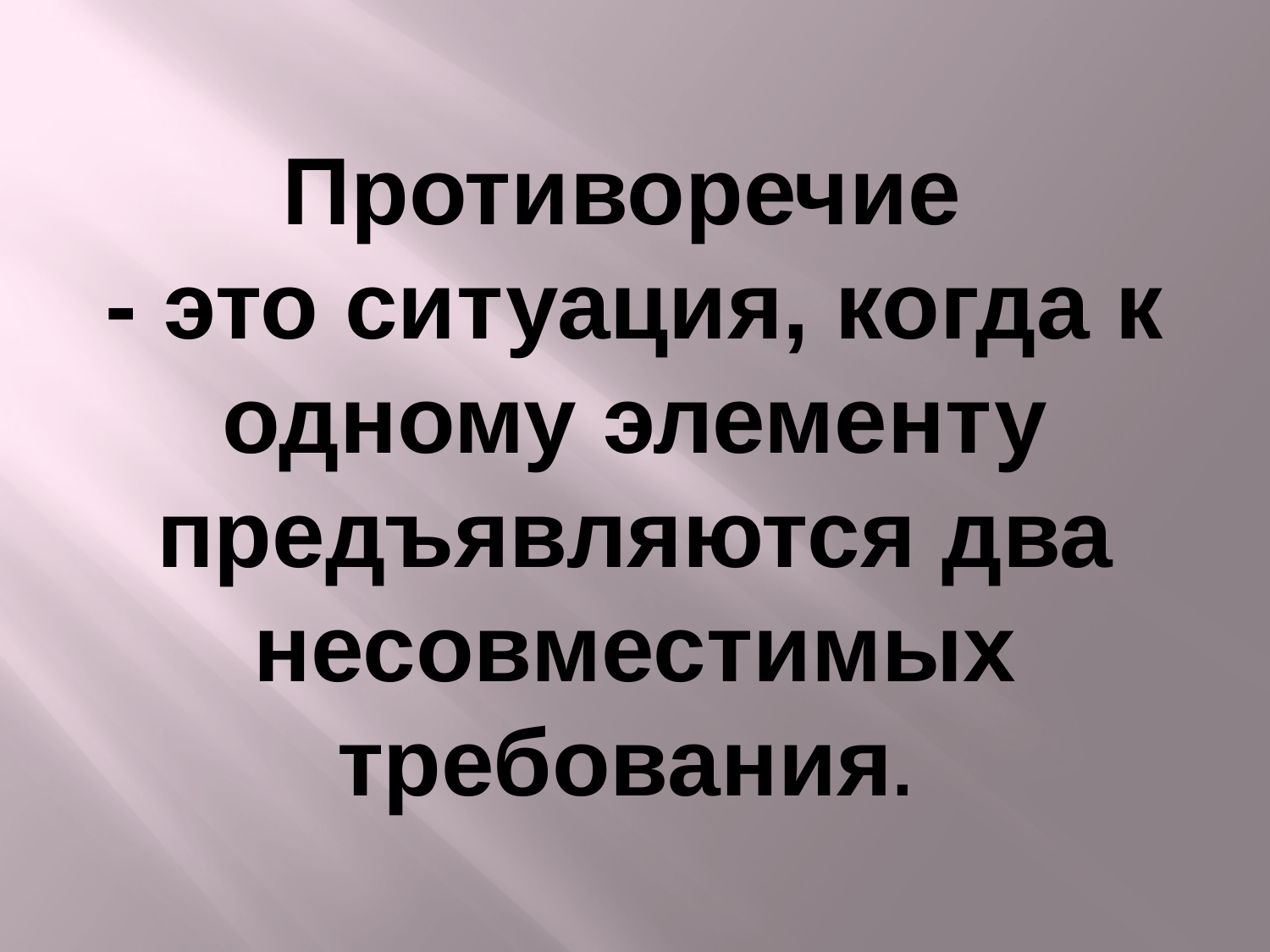

Противоречие
- это ситуация, когда к одному элементу предъявляются два несовместимых требования.